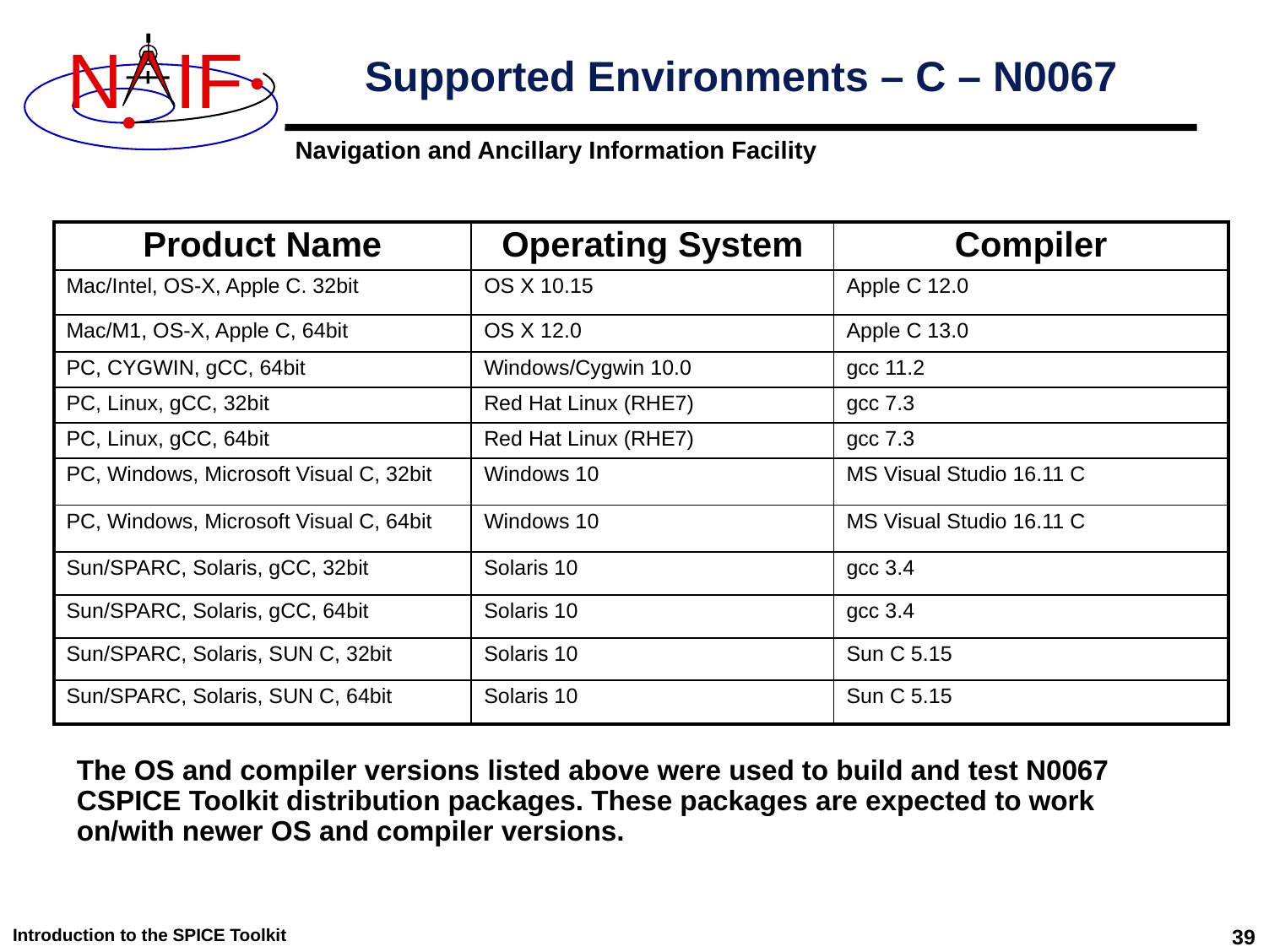

# Supported Environments – C – N0067
| Product Name | Operating System | Compiler |
| --- | --- | --- |
| Mac/Intel, OS-X, Apple C. 32bit | OS X 10.15 | Apple C 12.0 |
| Mac/M1, OS-X, Apple C, 64bit | OS X 12.0 | Apple C 13.0 |
| PC, CYGWIN, gCC, 64bit | Windows/Cygwin 10.0 | gcc 11.2 |
| PC, Linux, gCC, 32bit | Red Hat Linux (RHE7) | gcc 7.3 |
| PC, Linux, gCC, 64bit | Red Hat Linux (RHE7) | gcc 7.3 |
| PC, Windows, Microsoft Visual C, 32bit | Windows 10 | MS Visual Studio 16.11 C |
| PC, Windows, Microsoft Visual C, 64bit | Windows 10 | MS Visual Studio 16.11 C |
| Sun/SPARC, Solaris, gCC, 32bit | Solaris 10 | gcc 3.4 |
| Sun/SPARC, Solaris, gCC, 64bit | Solaris 10 | gcc 3.4 |
| Sun/SPARC, Solaris, SUN C, 32bit | Solaris 10 | Sun C 5.15 |
| Sun/SPARC, Solaris, SUN C, 64bit | Solaris 10 | Sun C 5.15 |

The OS and compiler versions listed above were used to build and test N0067 CSPICE Toolkit distribution packages. These packages are expected to work on/with newer OS and compiler versions.
Introduction to the SPICE Toolkit
39